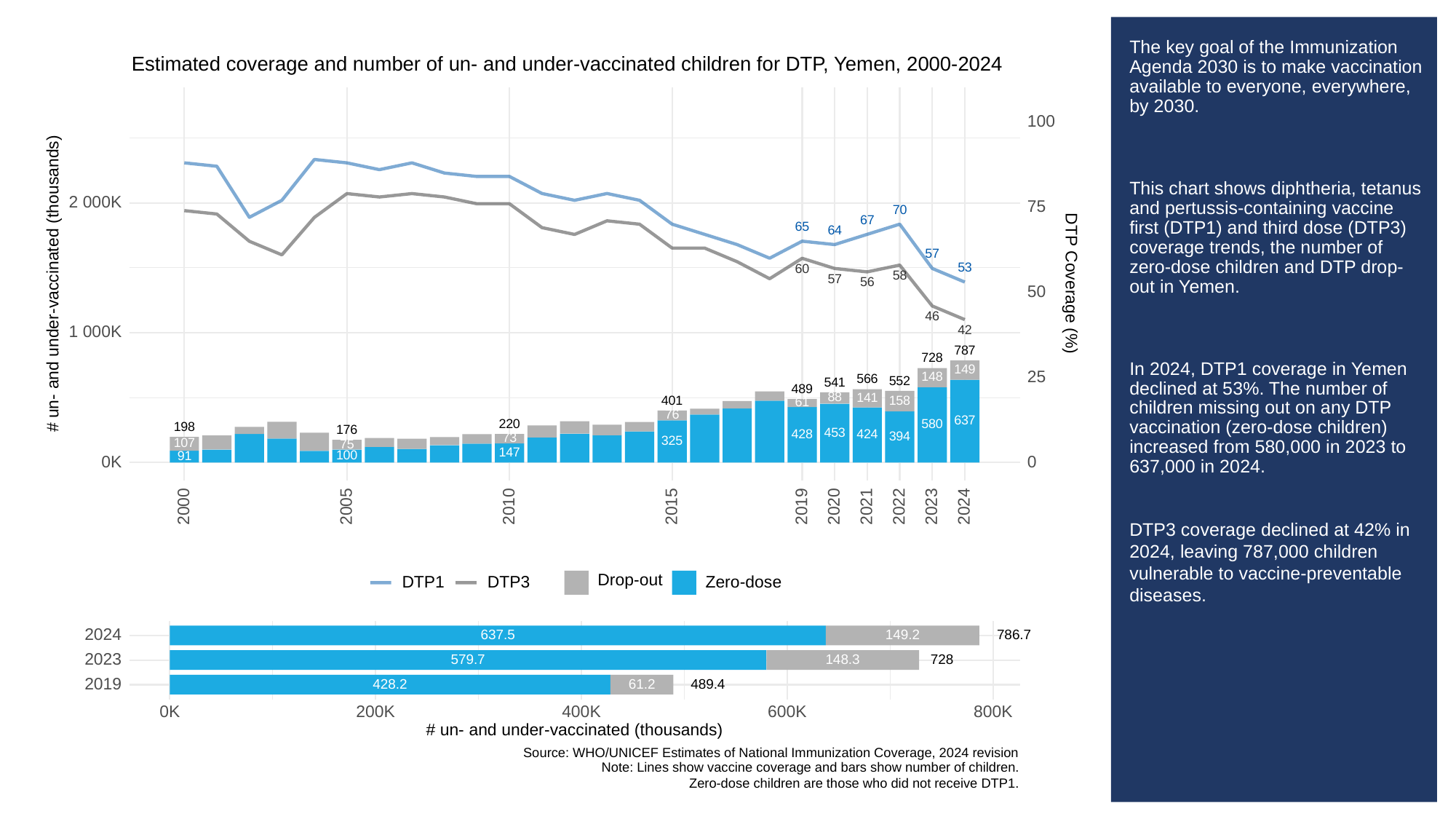

# The key goal of the Immunization Agenda 2030 is to make vaccination available to everyone, everywhere, by 2030.

This chart shows diphtheria, tetanus and pertussis-containing vaccine first (DTP1) and third dose (DTP3) coverage trends, the number of zero-dose children and DTP drop-out in Yemen.

In 2024, DTP1 coverage in Yemen declined at 53%. The number of children missing out on any DTP vaccination (zero-dose children) increased from 580,000 in 2023 to 637,000 in 2024.

DTP3 coverage declined at 42% in 2024, leaving 787,000 children vulnerable to vaccine-preventable diseases.

Estimated coverage and number of un- and under-vaccinated children for DTP, Yemen, 2000-2024

100

2 000K
75

70
67
65
64
57
53
60

58
57
# un- and under-vaccinated (thousands)
DTP Coverage (%)
56
50
46
42
1 000K

787
728

149

25
148
566
552
541

489

88
141
158
401

61

76

637
220
580

198

176

453
428
424

394

73

325

107

75

147

100
91
0K
0

2023
2000
2005
2010
2015
2019
2020
2021
2022
2024

Drop-out
DTP3
Zero-dose
DTP1

2024
637.5
149.2
786.7

2023
148.3
579.7
728

2019
428.2
61.2
489.4

0K
200K
400K
600K
800K
# un- and under-vaccinated (thousands)
Source: WHO/UNICEF Estimates of National Immunization Coverage, 2024 revision
Note: Lines show vaccine coverage and bars show number of children.
Zero-dose children are those who did not receive DTP1.